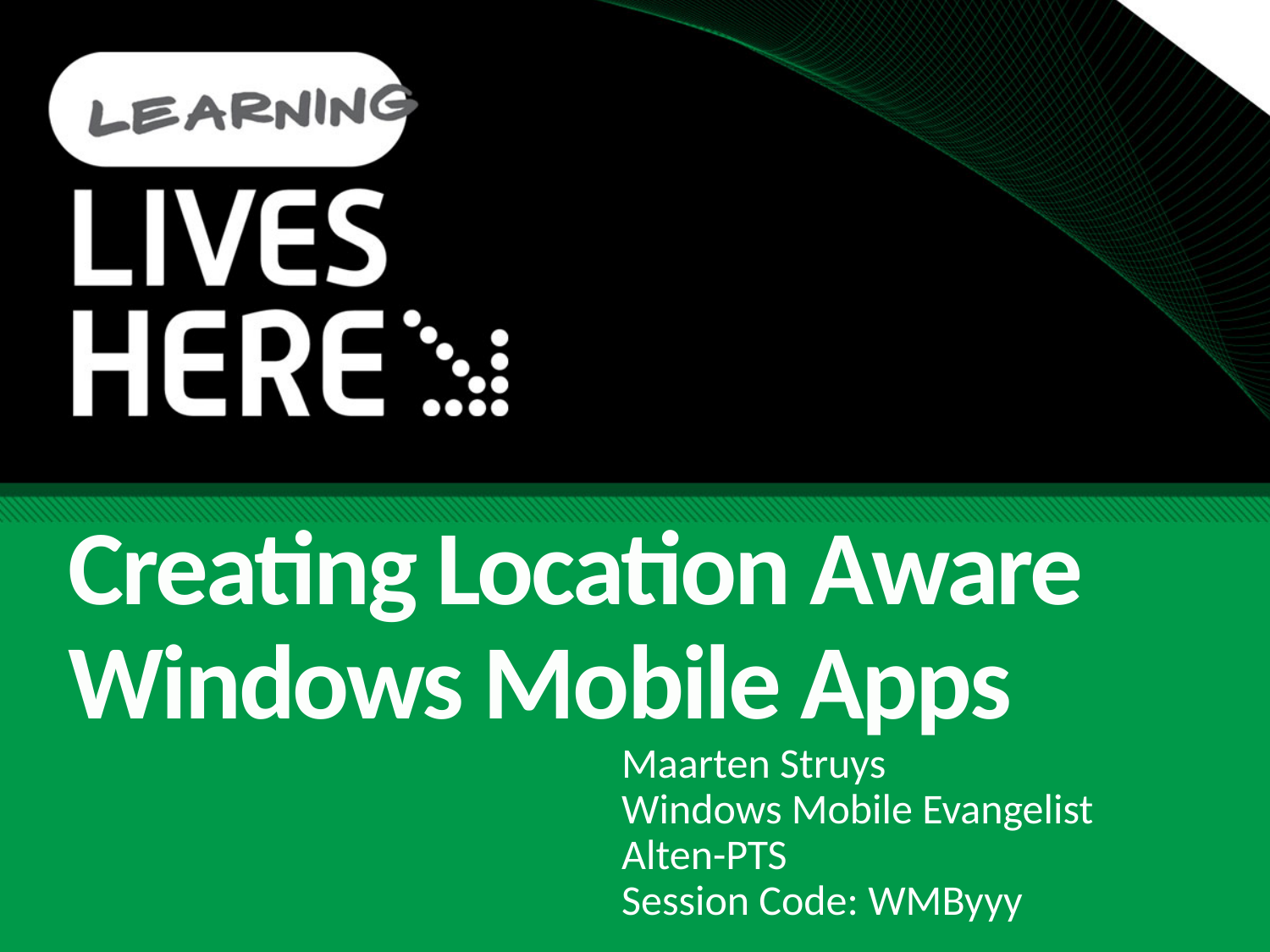

# Creating Location Aware Windows Mobile Apps
Maarten Struys
Windows Mobile Evangelist
Alten-PTS
Session Code: WMByyy